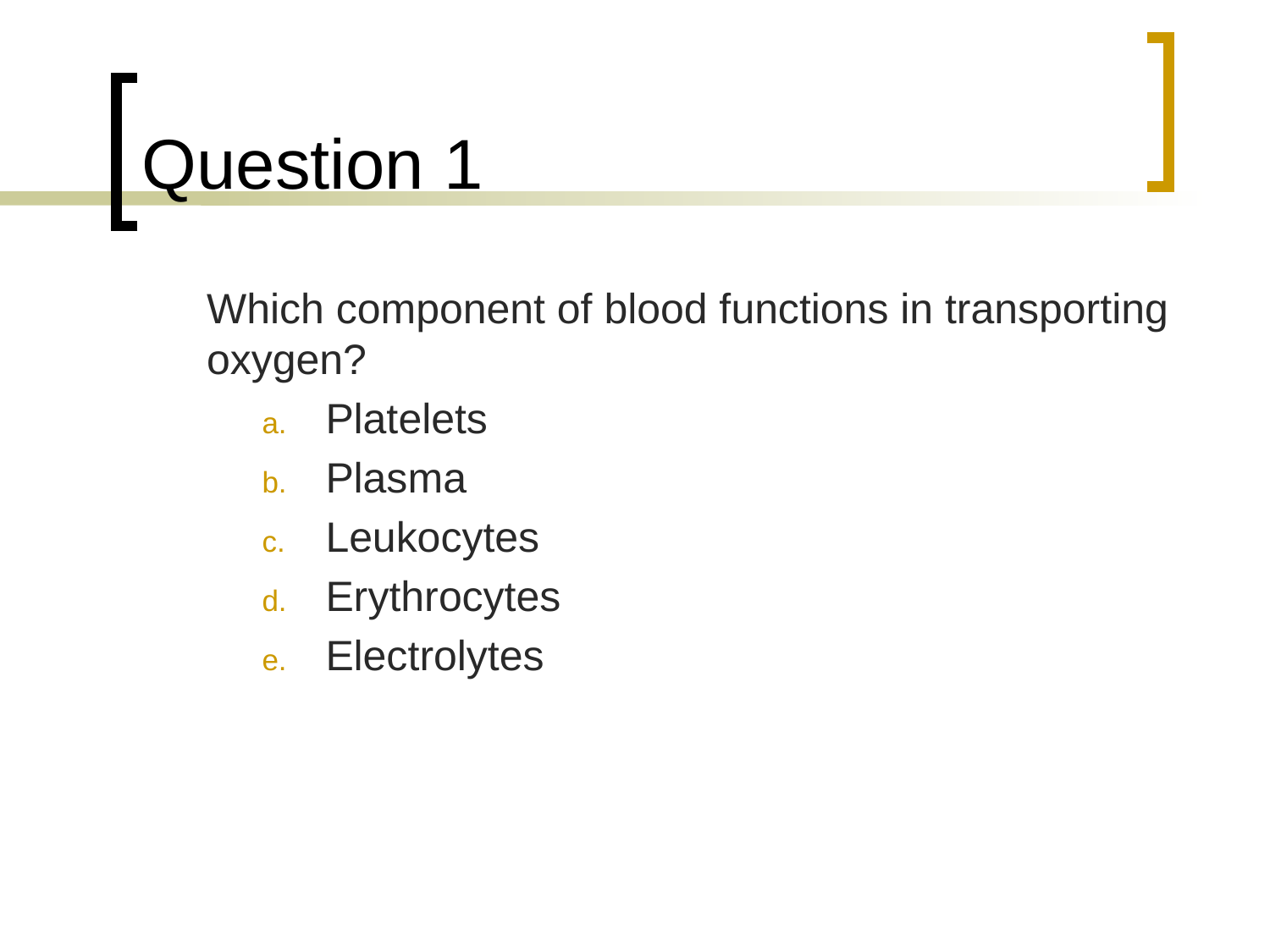

# Question 1
	Which component of blood functions in transporting oxygen?
Platelets
Plasma
Leukocytes
Erythrocytes
Electrolytes